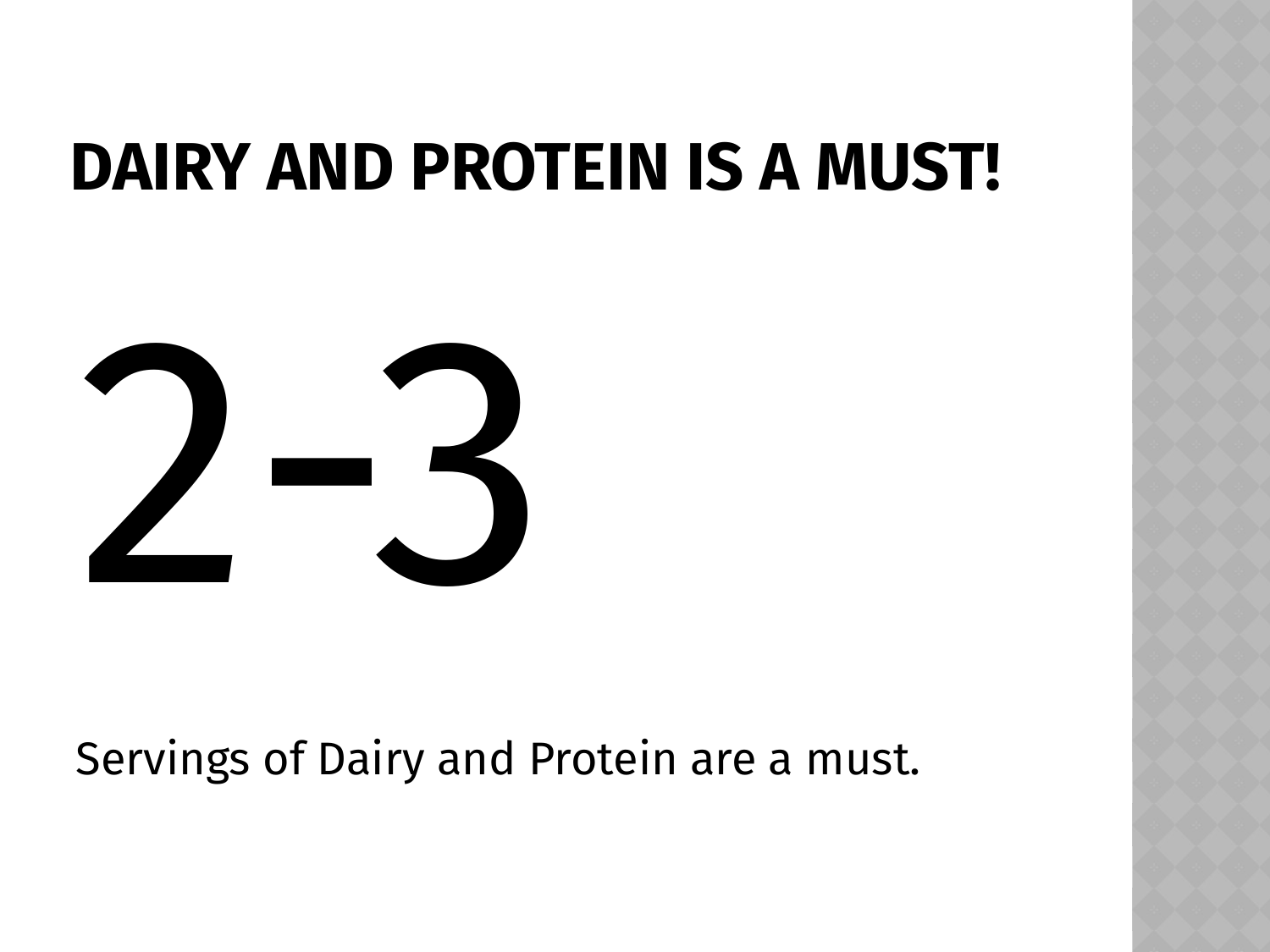

# Dairy and Protein is a MUST!
2-3

Servings of Dairy and Protein are a must.